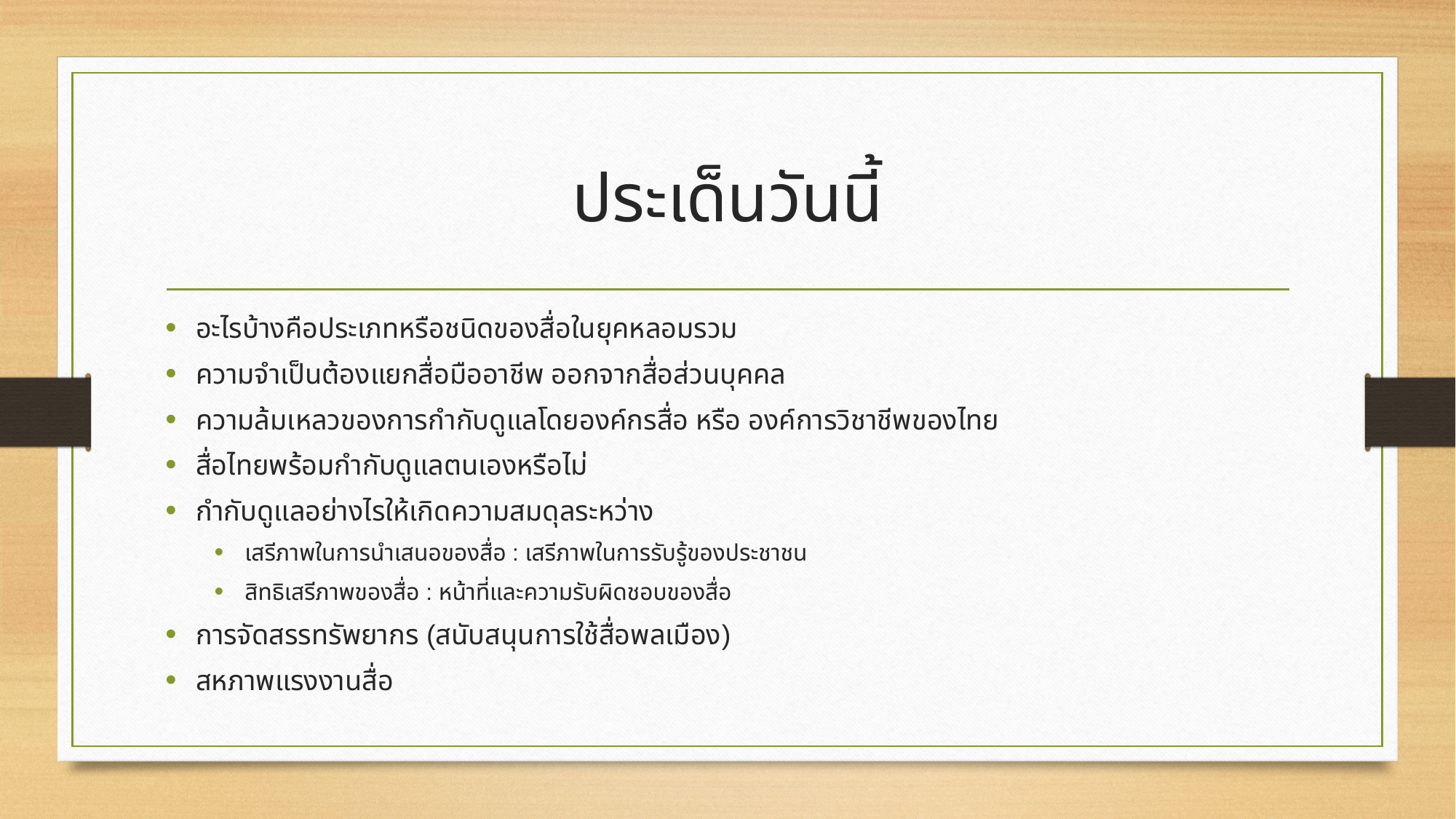

# ประเด็นวันนี้
อะไรบ้างคือประเภทหรือชนิดของสื่อในยุคหลอมรวม
ความจำเป็นต้องแยกสื่อมืออาชีพ ออกจากสื่อส่วนบุคคล
ความล้มเหลวของการกำกับดูแลโดยองค์กรสื่อ หรือ องค์การวิชาชีพของไทย
สื่อไทยพร้อมกำกับดูแลตนเองหรือไม่
กำกับดูแลอย่างไรให้เกิดความสมดุลระหว่าง
เสรีภาพในการนำเสนอของสื่อ : เสรีภาพในการรับรู้ของประชาชน
สิทธิเสรีภาพของสื่อ : หน้าที่และความรับผิดชอบของสื่อ
การจัดสรรทรัพยากร (สนับสนุนการใช้สื่อพลเมือง)
สหภาพแรงงานสื่อ